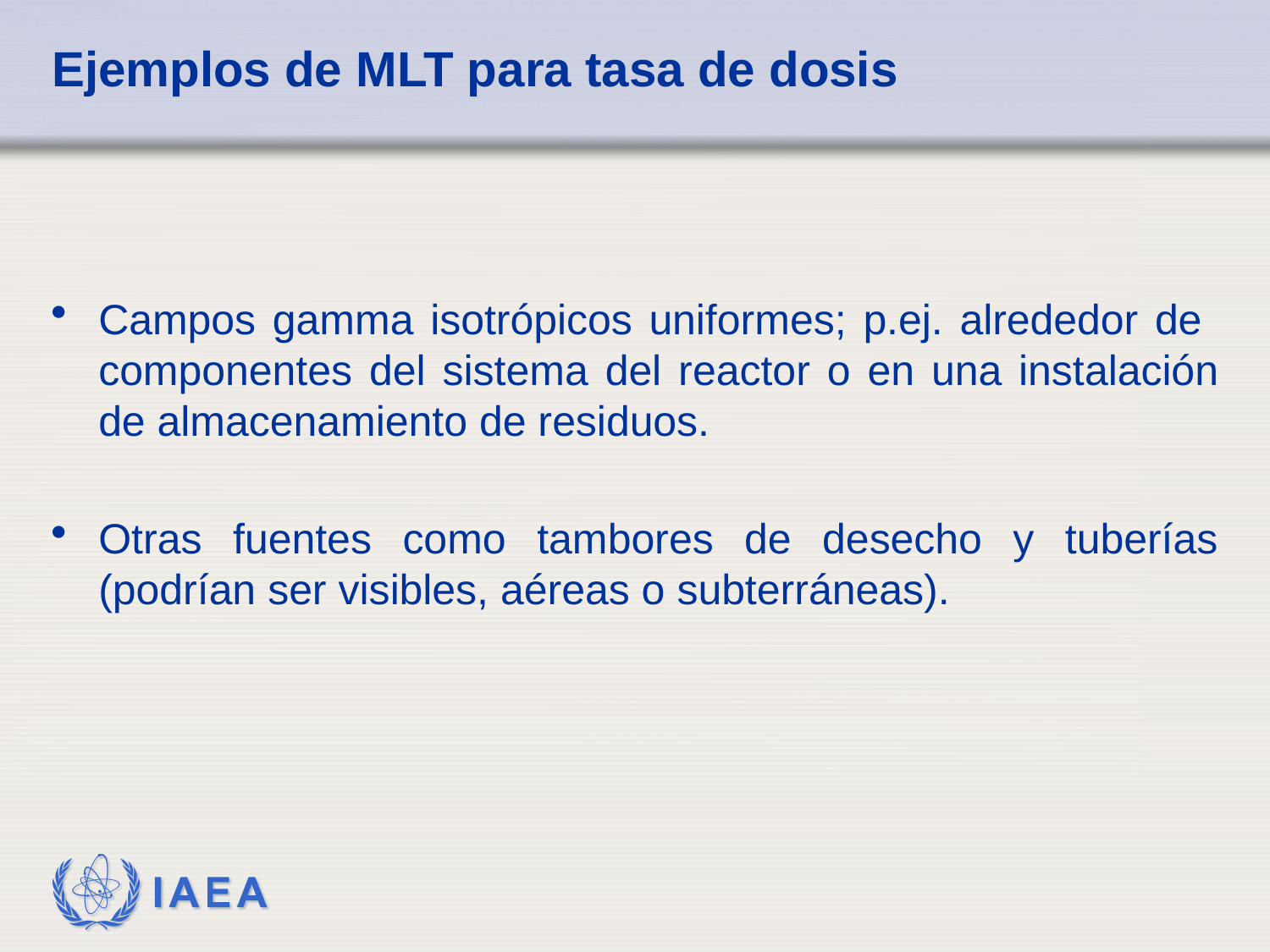

# Ejemplos de MLT para tasa de dosis
Campos gamma isotrópicos uniformes; p.ej. alrededor de  componentes del sistema del reactor o en una instalación de almacenamiento de residuos.

Otras fuentes como tambores de desecho y tuberías (podrían ser visibles, aéreas o subterráneas).